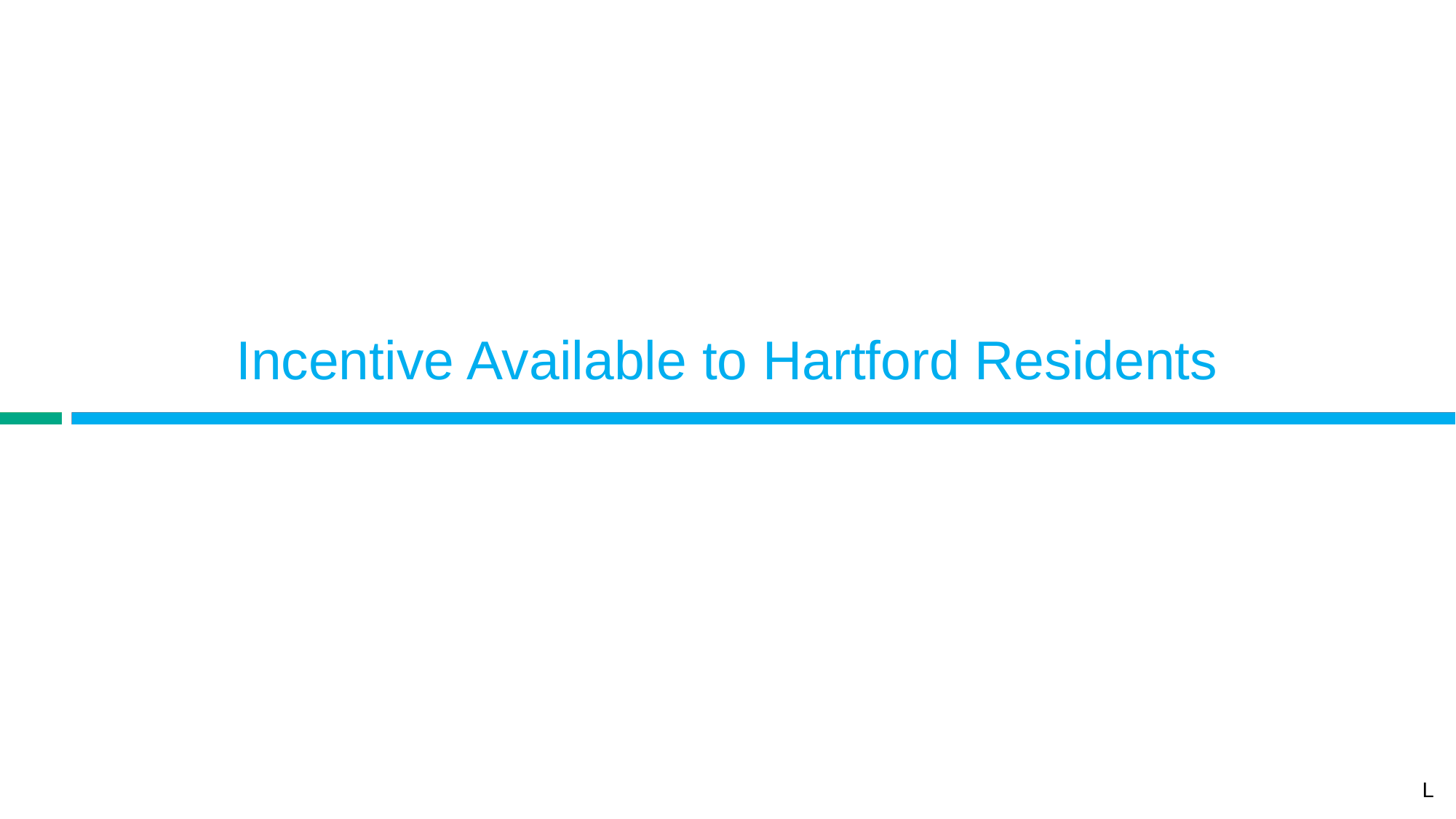

# Incentive Available to Hartford Residents
L